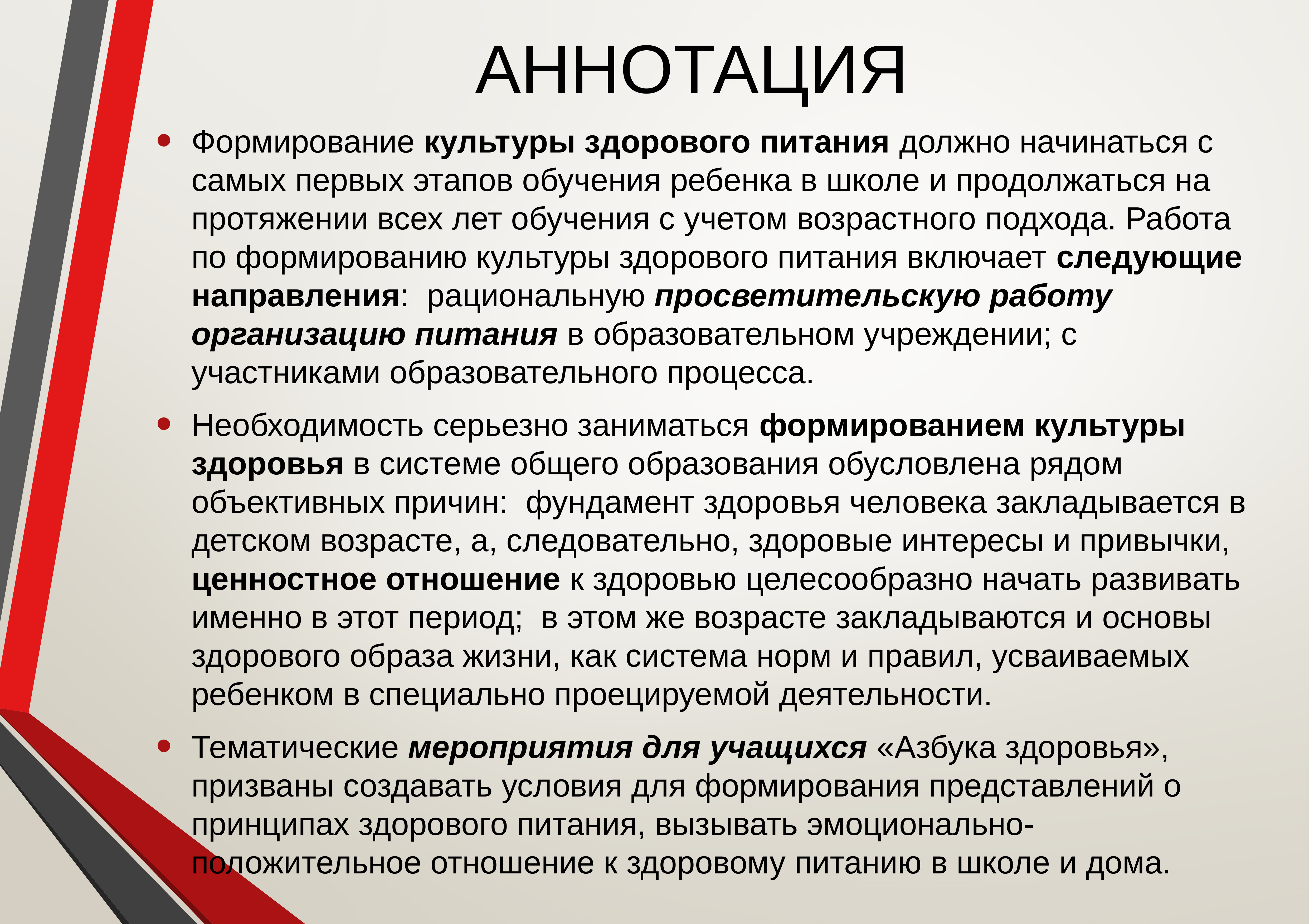

# АННОТАЦИЯ
Формирование культуры здорового питания должно начинаться с самых первых этапов обучения ребенка в школе и продолжаться на протяжении всех лет обучения с учетом возрастного подхода. Работа по формированию культуры здорового питания включает следующие направления:  рациональную просветительскую работу  организацию питания в образовательном учреждении; с участниками образовательного процесса.
Необходимость серьезно заниматься формированием культуры здоровья в системе общего образования обусловлена рядом объективных причин:  фундамент здоровья человека закладывается в детском возрасте, а, следовательно, здоровые интересы и привычки, ценностное отношение к здоровью целесообразно начать развивать именно в этот период;  в этом же возрасте закладываются и основы здорового образа жизни, как система норм и правил, усваиваемых ребенком в специально проецируемой деятельности.
Тематические мероприятия для учащихся «Азбука здоровья», призваны создавать условия для формирования представлений о принципах здорового питания, вызывать эмоционально-положительное отношение к здоровому питанию в школе и дома.